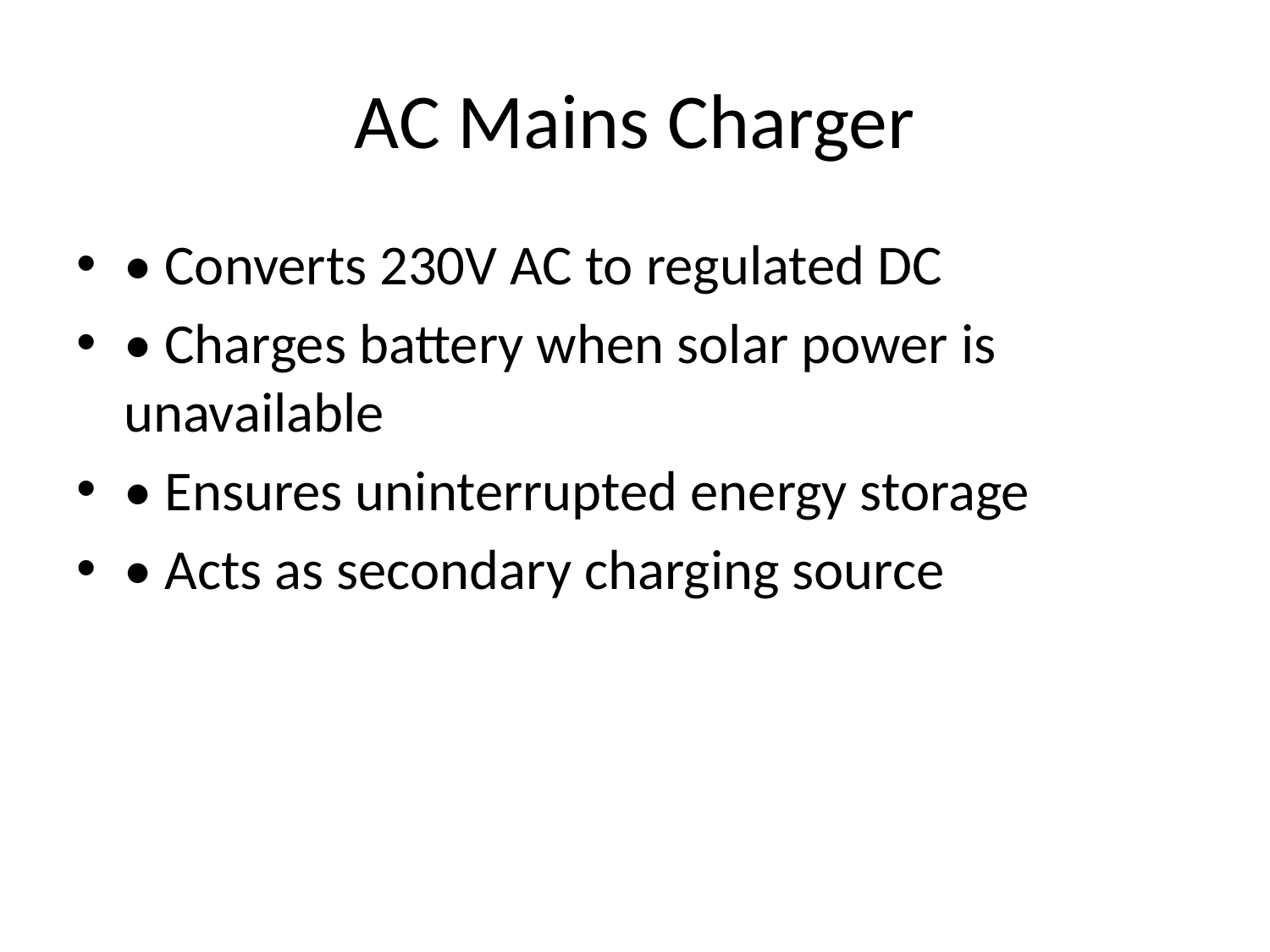

# AC Mains Charger
• Converts 230V AC to regulated DC
• Charges battery when solar power is unavailable
• Ensures uninterrupted energy storage
• Acts as secondary charging source